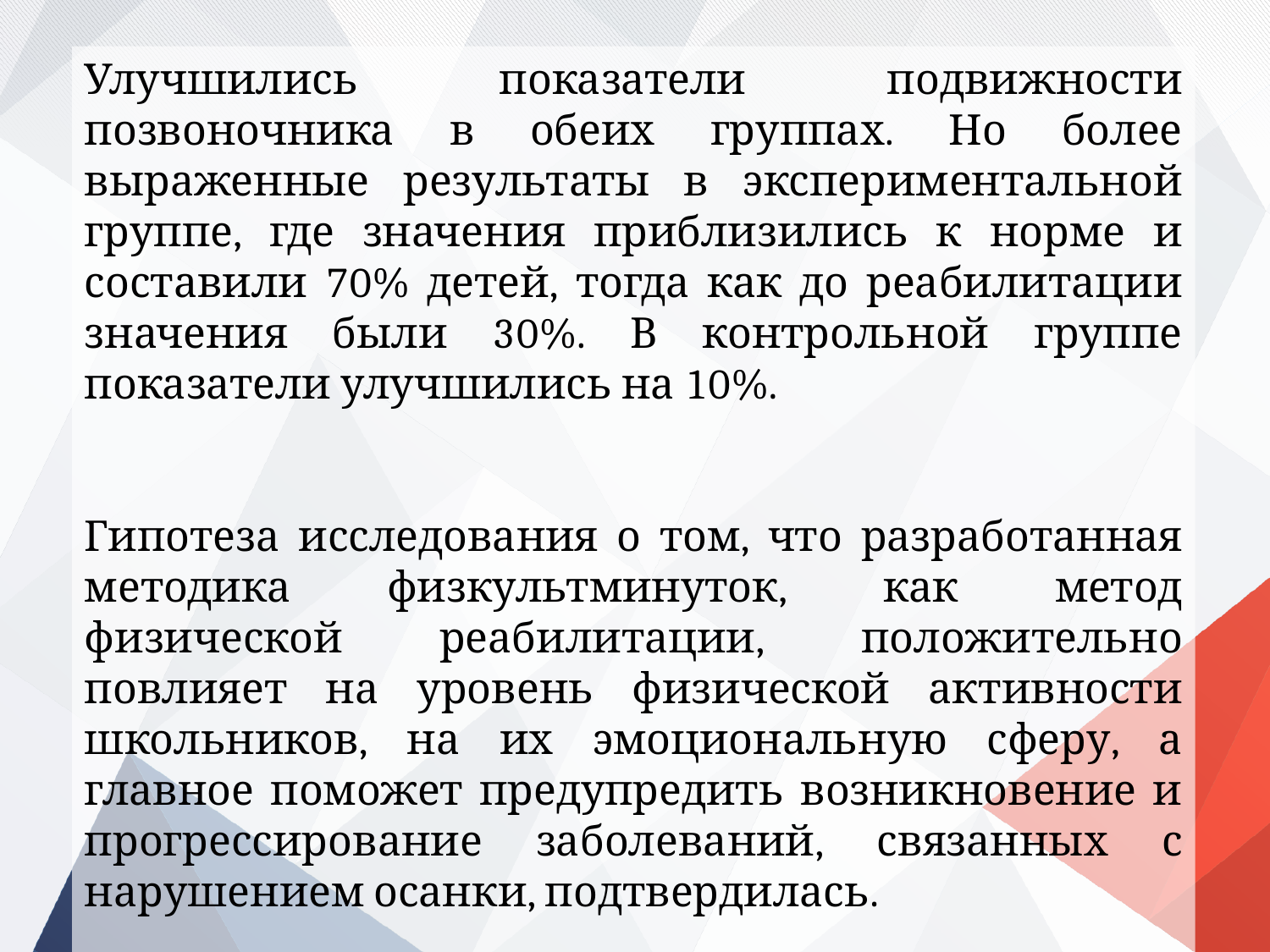

Улучшились показатели подвижности позвоночника в обеих группах. Но более выраженные результаты в экспериментальной группе, где значения приблизились к норме и составили 70% детей, тогда как до реабилитации значения были 30%. В контрольной группе показатели улучшились на 10%.

Гипотеза исследования о том, что разработанная методика физкультминуток, как метод физической реабилитации, положительно повлияет на уровень физической активности школьников, на их эмоциональную сферу, а главное поможет предупредить возникновение и прогрессирование заболеваний, связанных с нарушением осанки, подтвердилась.